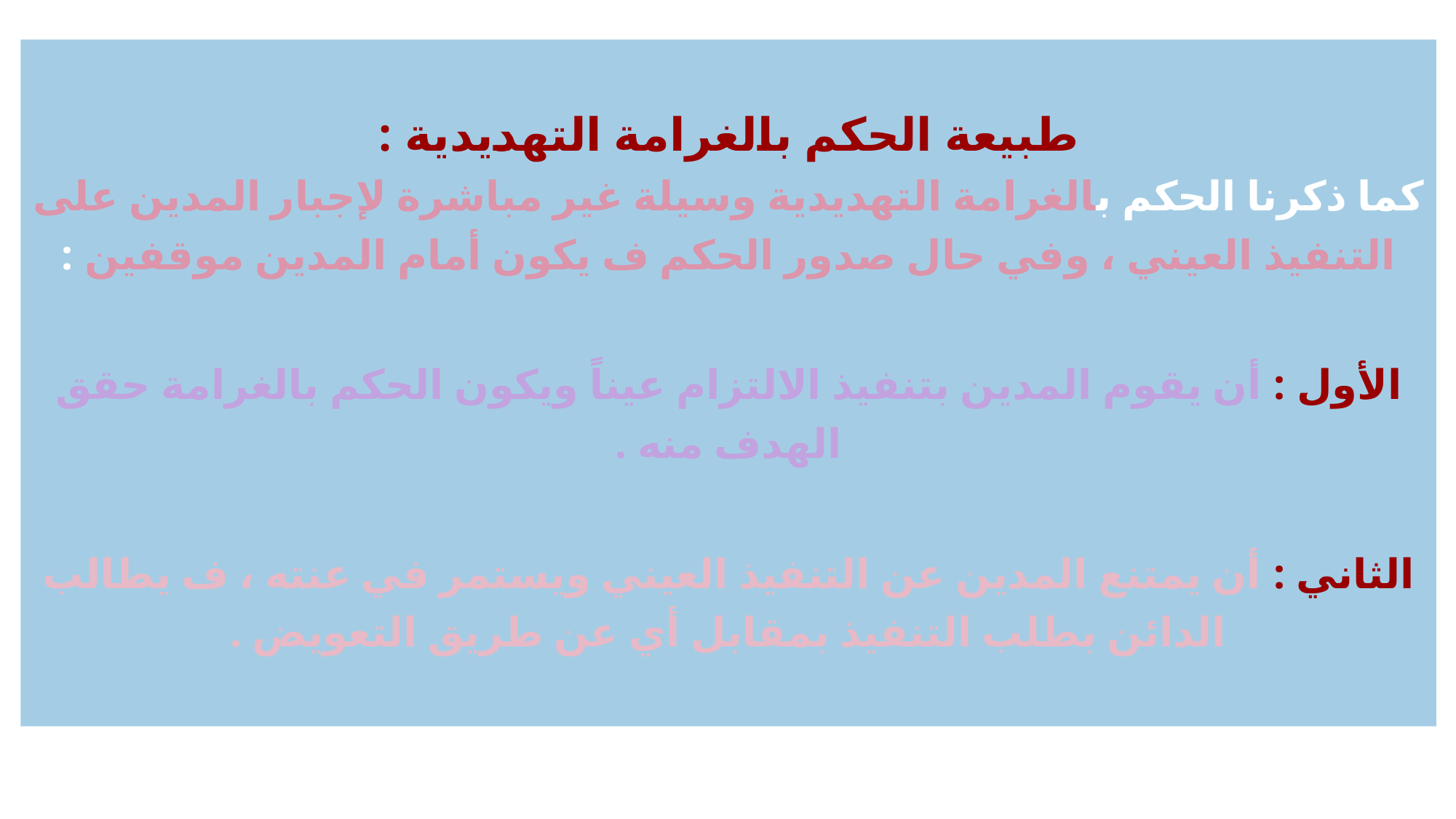

طبيعة الحكم بالغرامة التهديدية :
كما ذكرنا الحكم بالغرامة التهديدية وسيلة غير مباشرة لإجبار المدين على التنفيذ العيني ، وفي حال صدور الحكم ف يكون أمام المدين موقفين :
الأول : أن يقوم المدين بتنفيذ الالتزام عيناً ويكون الحكم بالغرامة حقق الهدف منه .
الثاني : أن يمتنع المدين عن التنفيذ العيني ويستمر في عنته ، ف يطالب الدائن بطلب التنفيذ بمقابل أي عن طريق التعويض .